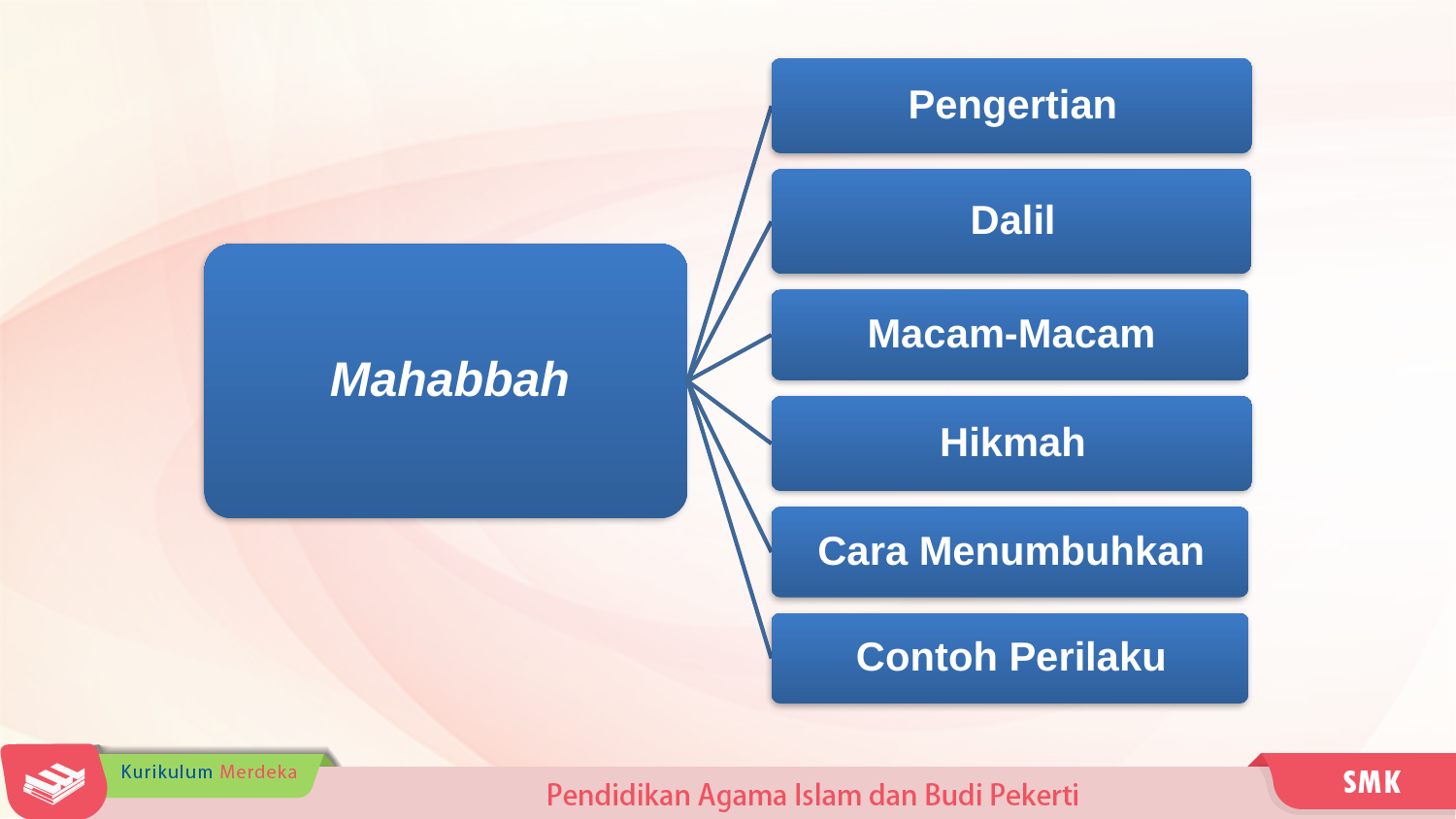

Mahabbah

Pengertian

Dalil

Macam-Macam

Hikmah

Cara Menumbuhkan

Contoh Perilaku